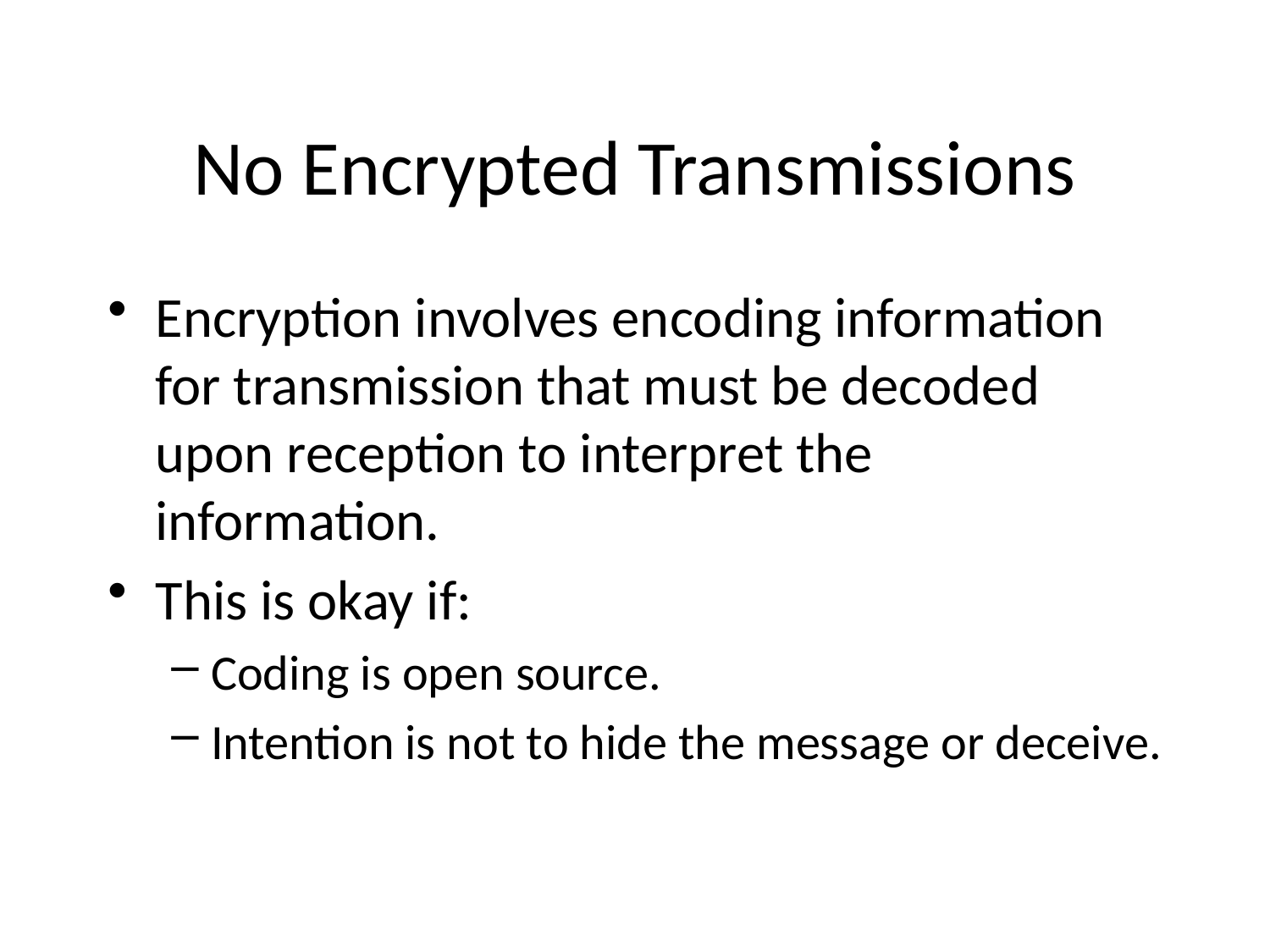

No Encrypted Transmissions
Encryption involves encoding information for transmission that must be decoded upon reception to interpret the information.
This is okay if:
Coding is open source.
Intention is not to hide the message or deceive.